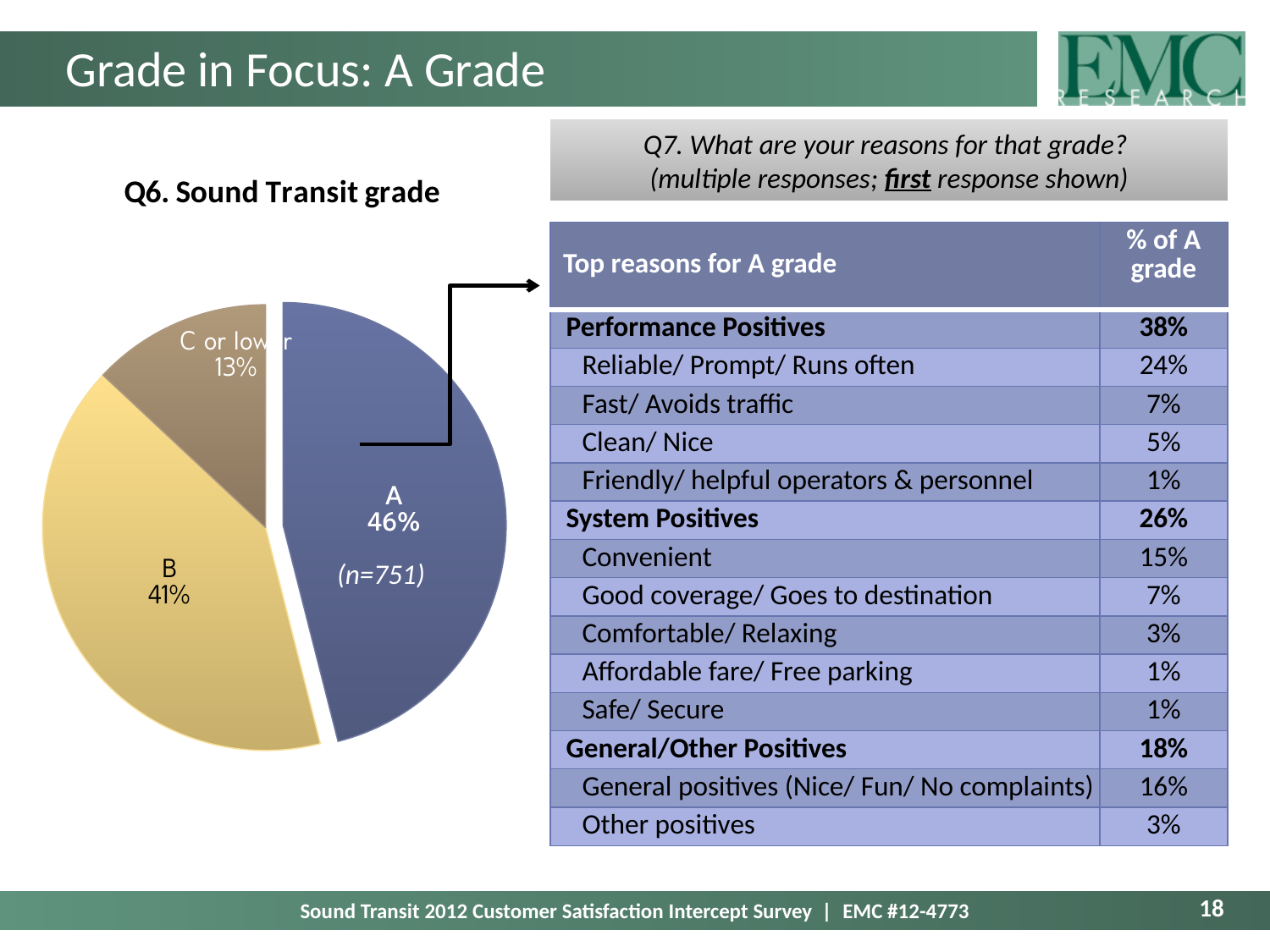

# Grade in Focus: A Grade
Q7. What are your reasons for that grade?
(multiple responses; first response shown)

### Chart: Q6. Sound Transit grade

| Category | Sales |
|---|---|
| A | 0.4604241761104459 |
| B | 0.4095441728129337 |
| C or lower | 0.1300316510766179 |
| Top reasons for A grade | % of A grade |
| --- | --- |
| Performance Positives | 38% |
| Reliable/ Prompt/ Runs often | 24% |
| Fast/ Avoids traffic | 7% |
| Clean/ Nice | 5% |
| Friendly/ helpful operators & personnel | 1% |
| System Positives | 26% |
| Convenient | 15% |
| Good coverage/ Goes to destination | 7% |
| Comfortable/ Relaxing | 3% |
| Affordable fare/ Free parking | 1% |
| Safe/ Secure | 1% |
| General/Other Positives | 18% |
| General positives (Nice/ Fun/ No complaints) | 16% |
| Other positives | 3% |
(n=751)